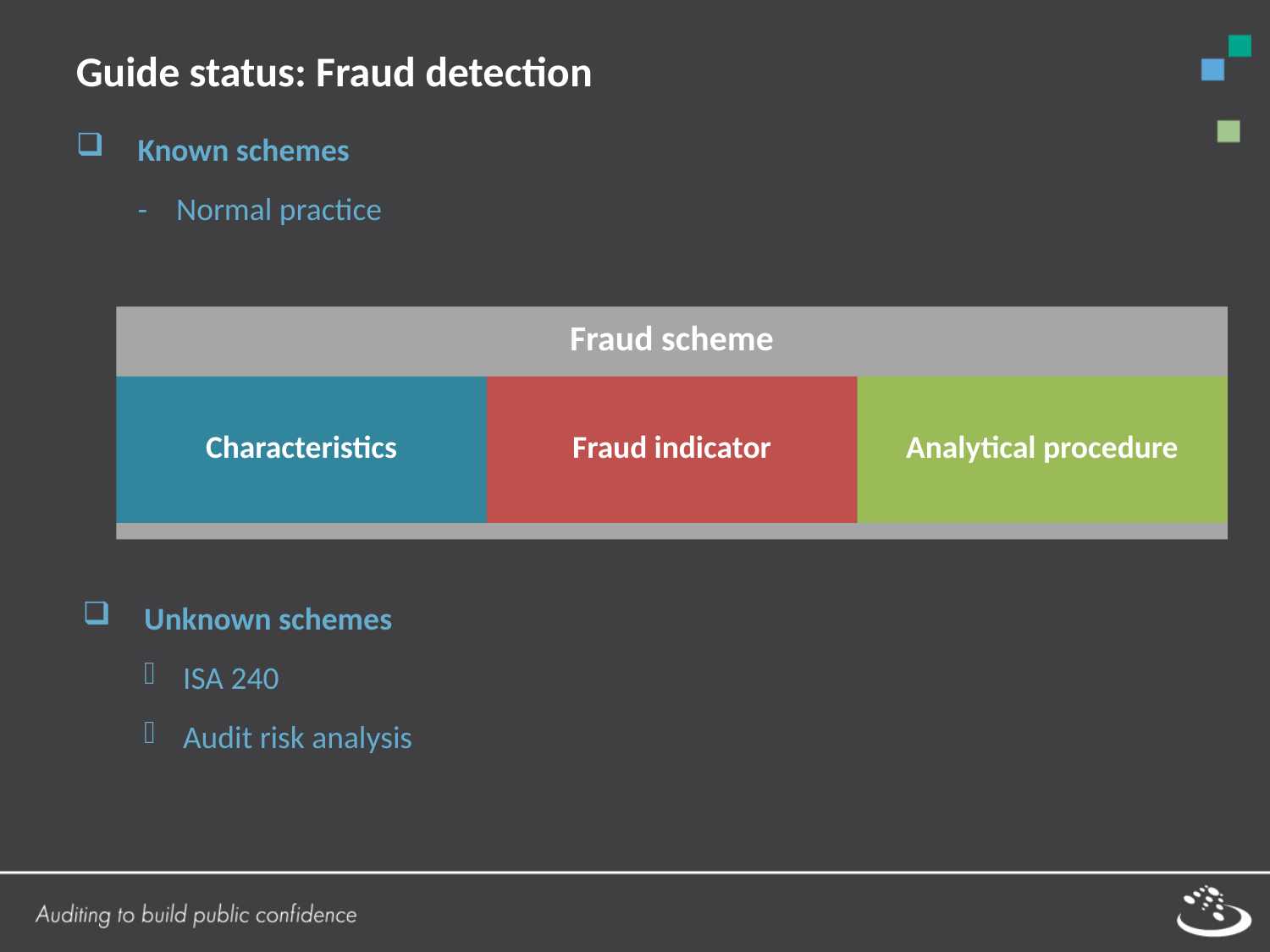

Guide status: Fraud detection
Known schemes
-	Normal practice
Fraud scheme
Characteristics
Fraud indicator
Analytical procedure
Unknown schemes
ISA 240
Audit risk analysis